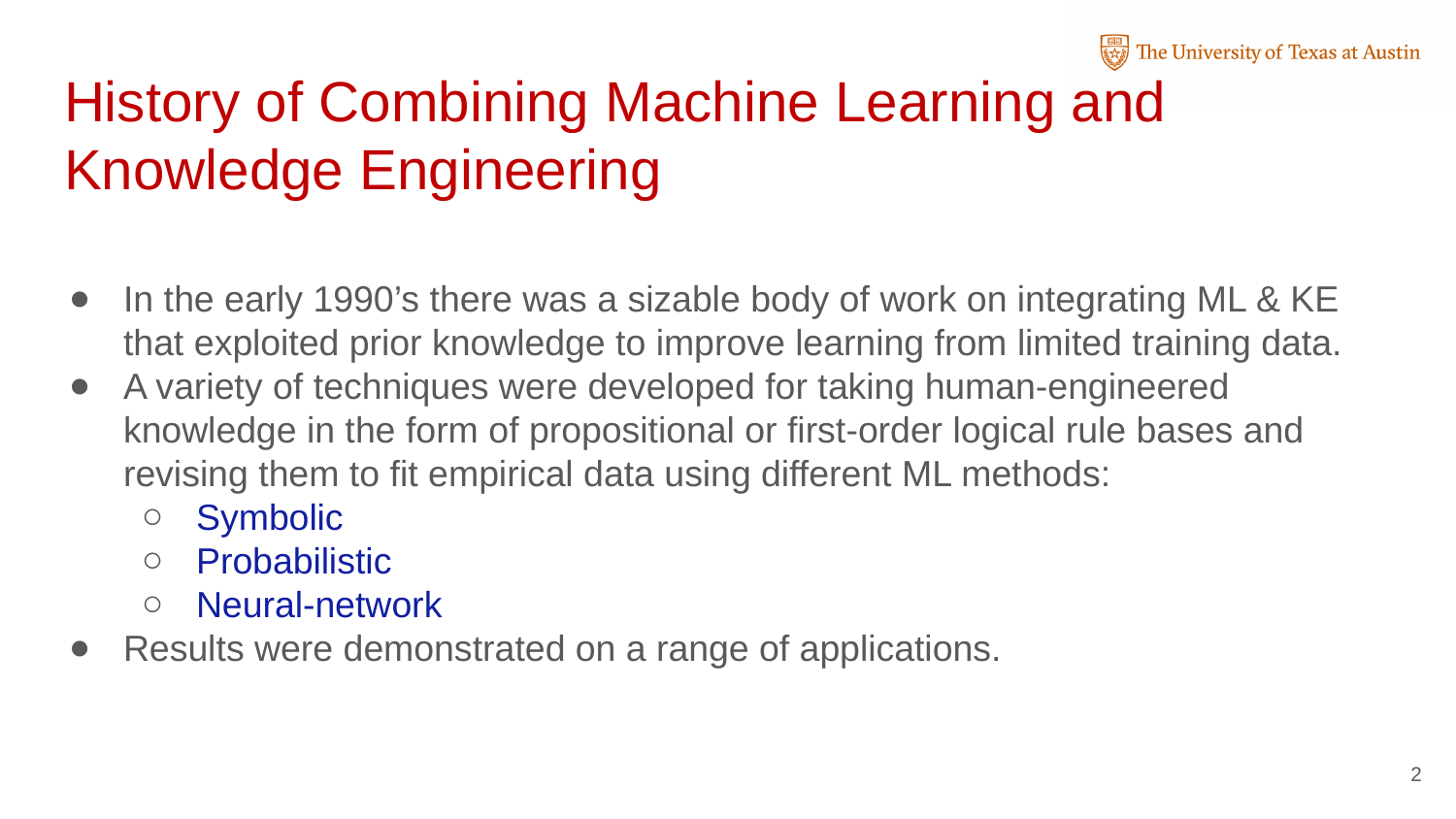

# History of Combining Machine Learning and Knowledge Engineering
In the early 1990’s there was a sizable body of work on integrating ML & KE that exploited prior knowledge to improve learning from limited training data.
A variety of techniques were developed for taking human-engineered knowledge in the form of propositional or first-order logical rule bases and revising them to fit empirical data using different ML methods:
Symbolic
Probabilistic
Neural-network
Results were demonstrated on a range of applications.
2